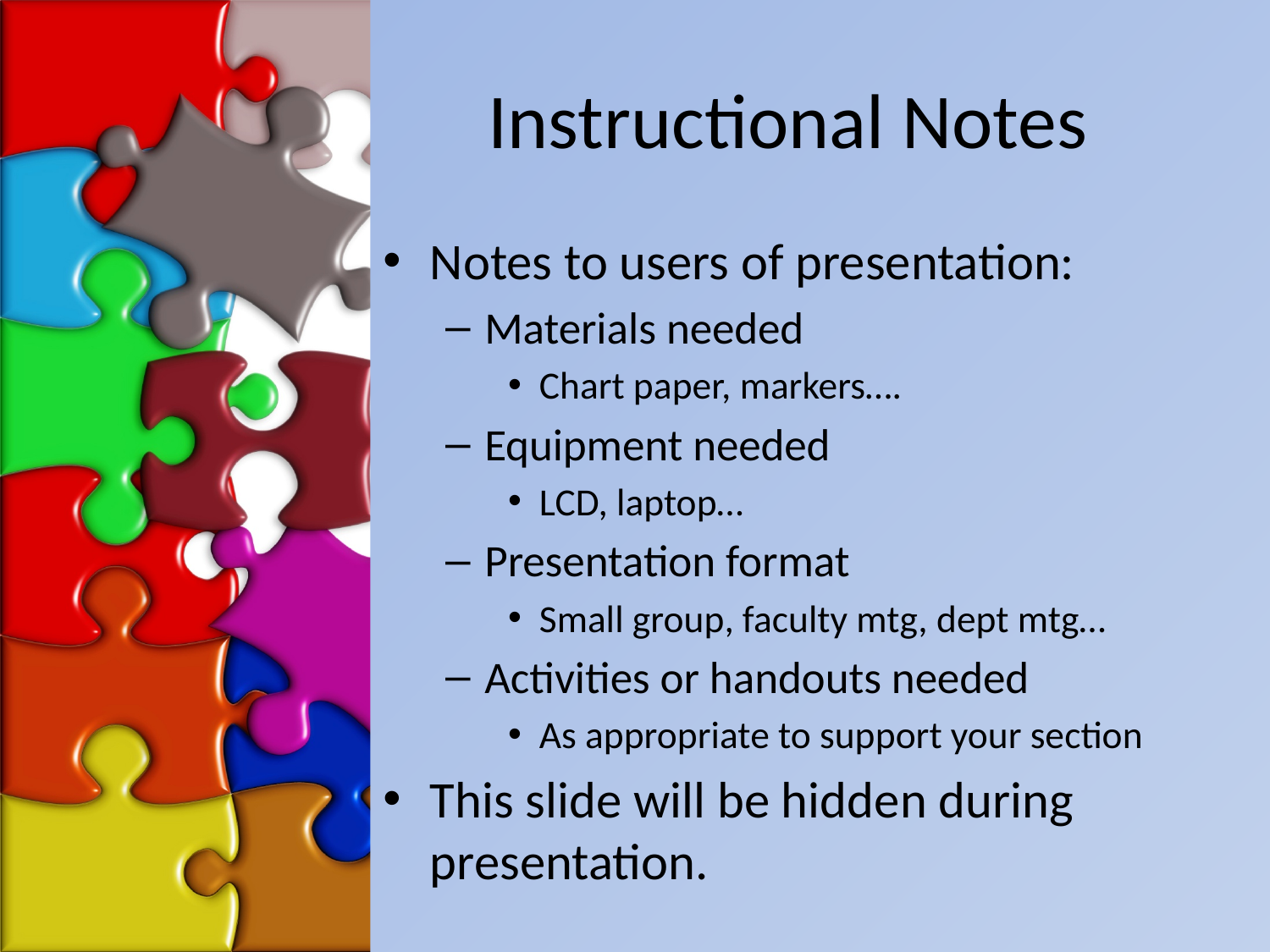

# Instructional Notes
Notes to users of presentation:
Materials needed
Chart paper, markers….
Equipment needed
LCD, laptop…
Presentation format
Small group, faculty mtg, dept mtg…
Activities or handouts needed
As appropriate to support your section
This slide will be hidden during presentation.